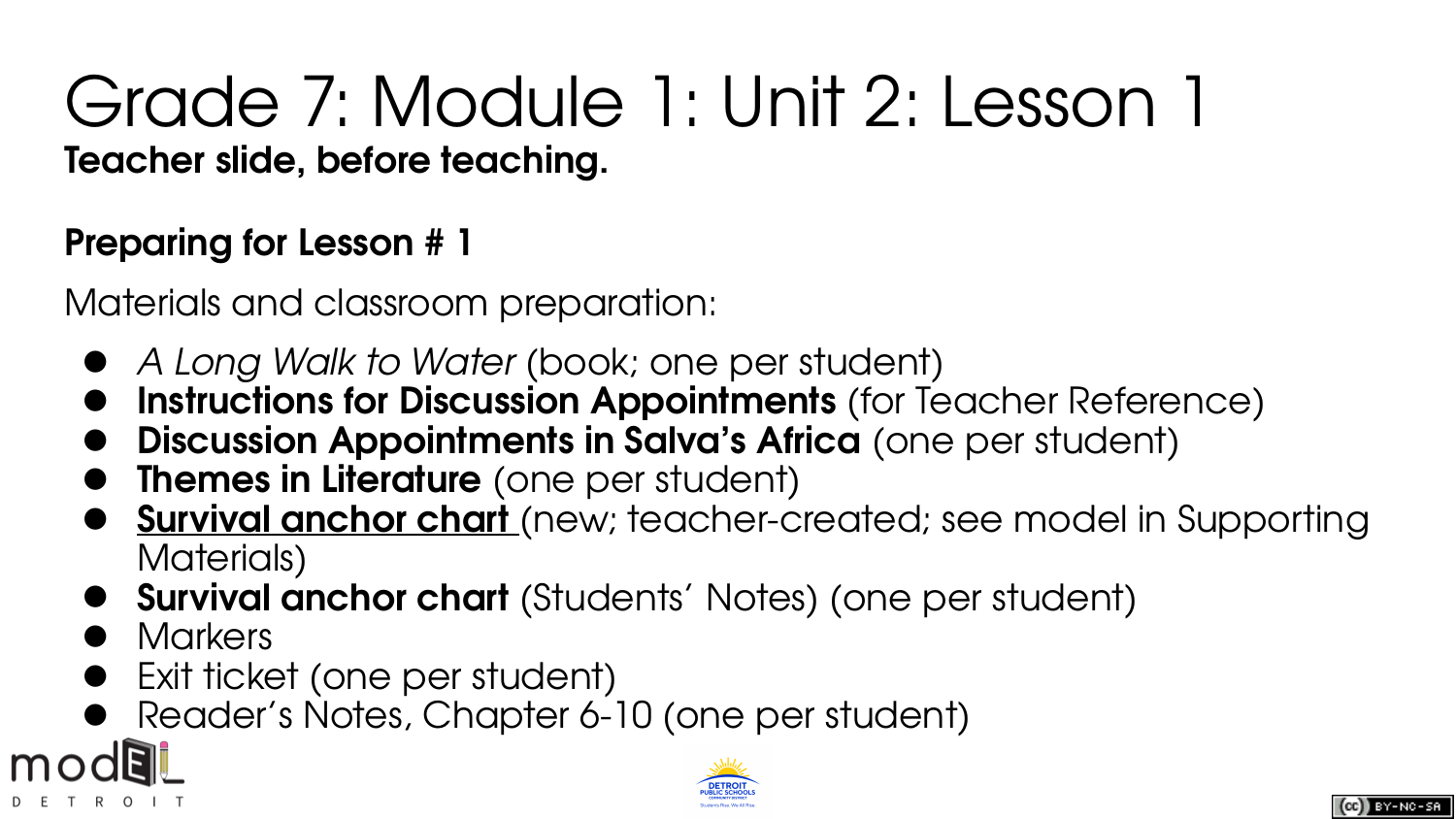

# Grade 7: Module 1: Unit 2: Lesson 1
Teacher slide, before teaching.
Preparing for Lesson # 1
Materials and classroom preparation:
A Long Walk to Water (book; one per student)
Instructions for Discussion Appointments (for Teacher Reference)
Discussion Appointments in Salva’s Africa (one per student)
Themes in Literature (one per student)
Survival anchor chart (new; teacher-created; see model in Supporting Materials)
Survival anchor chart (Students’ Notes) (one per student)
Markers
Exit ticket (one per student)
Reader’s Notes, Chapter 6-10 (one per student)